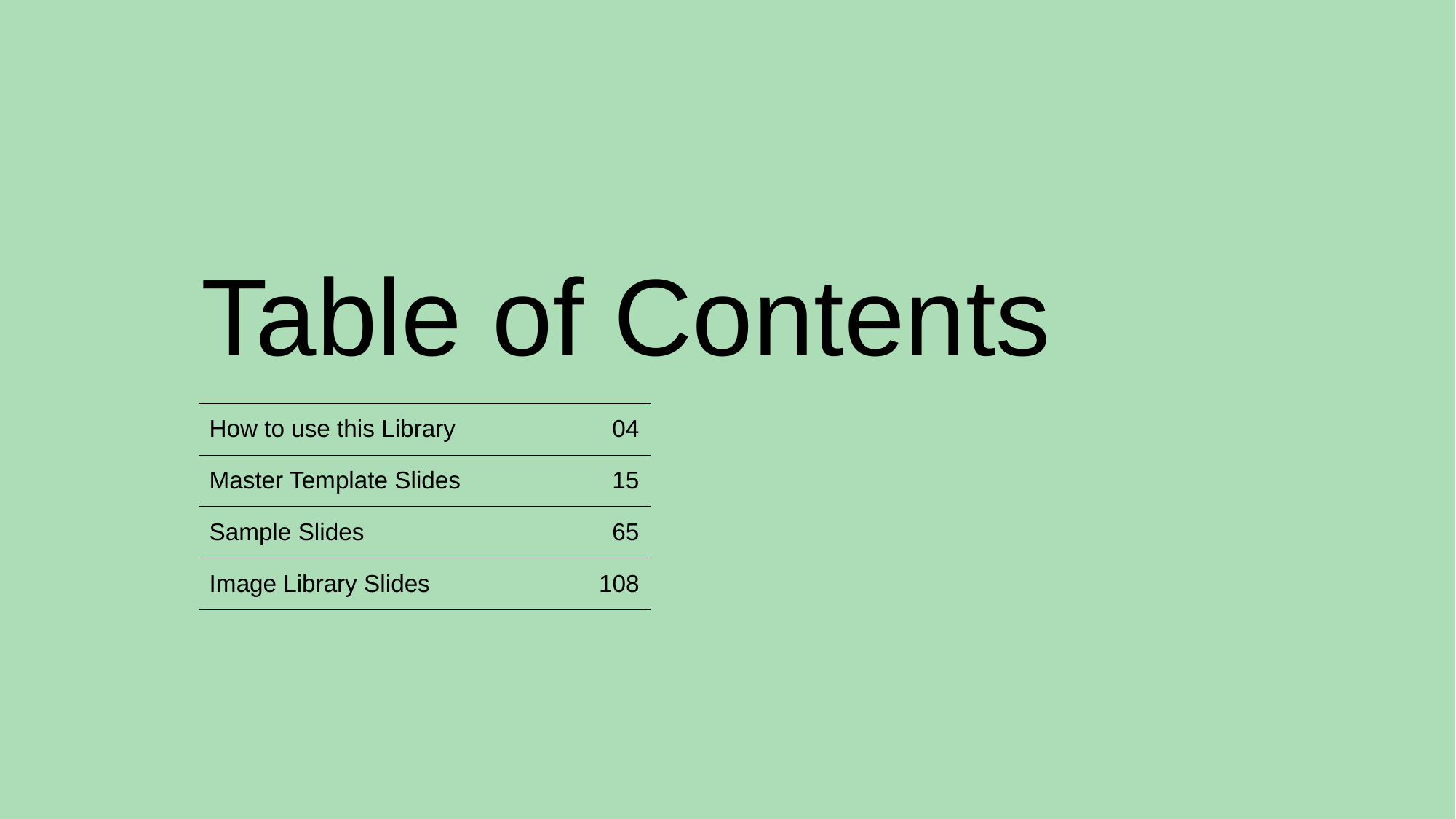

Table of Contents
| How to use this Library | 04 |
| --- | --- |
| Master Template Slides | 15 |
| Sample Slides | 65 |
| Image Library Slides | 108 |